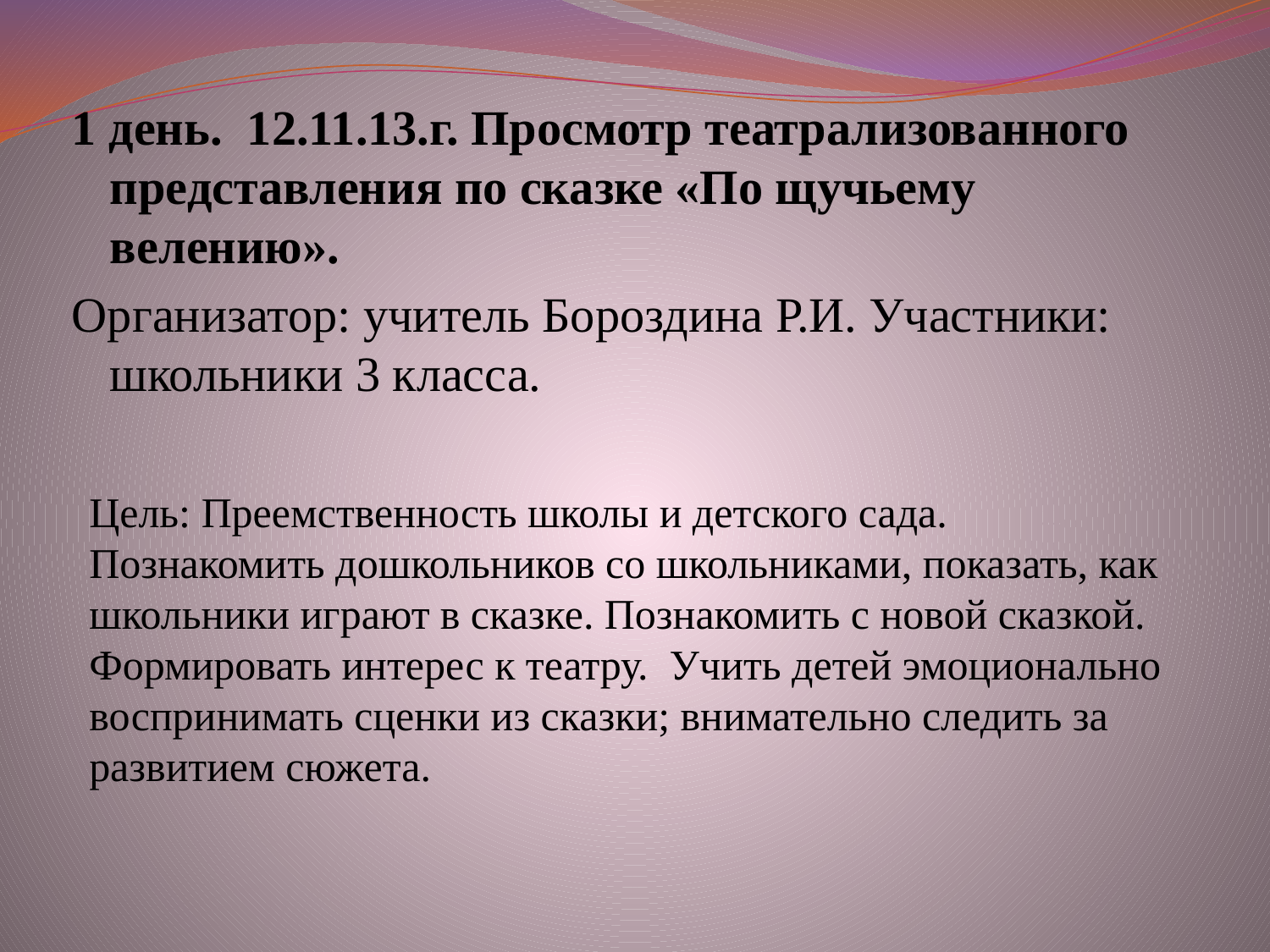

1 день.  12.11.13.г. Просмотр театрализованного  представления по сказке «По щучьему велению».
Организатор: учитель Бороздина Р.И. Участники: школьники 3 класса.

# Цель: Преемственность школы и детского сада. Познакомить дошкольников со школьниками, показать, как школьники играют в сказке. Познакомить с новой сказкой. Формировать интерес к театру.  Учить детей эмоционально воспринимать сценки из сказки; внимательно следить за развитием сюжета.